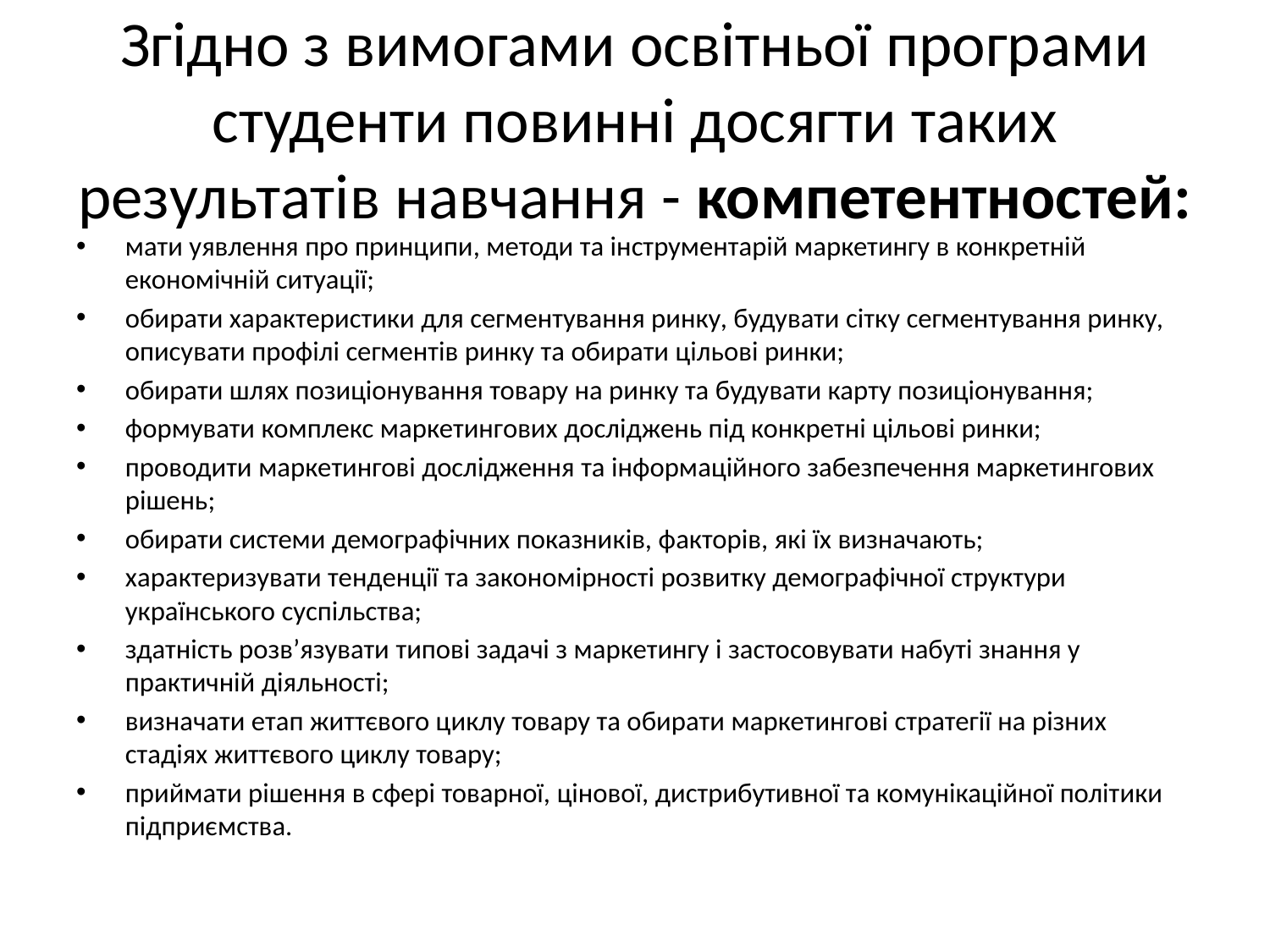

# Згідно з вимогами освітньої програми студенти повинні досягти таких результатів навчання - компетентностей:
мати уявлення про принципи, методи та інструментарій маркетингу в конкретній економічній ситуації;
обирати характеристики для сегментування ринку, будувати сітку сегментування ринку, описувати профілі сегментів ринку та обирати цільові ринки;
обирати шлях позиціонування товару на ринку та будувати карту позиціонування;
формувати комплекс маркетингових досліджень під конкретні цільові ринки;
проводити маркетингові дослідження та інформаційного забезпечення маркетингових рішень;
обирати системи демографічних показників, факторів, які їх визначають;
характеризувати тенденції та закономірності розвитку демографічної структури українського суспільства;
здатність розв’язувати типові задачі з маркетингу і застосовувати набуті знання у практичній діяльності;
визначати етап життєвого циклу товару та обирати маркетингові стратегії на різних стадіях життєвого циклу товару;
приймати рішення в сфері товарної, цінової, дистрибутивної та комунікаційної політики підприємства.